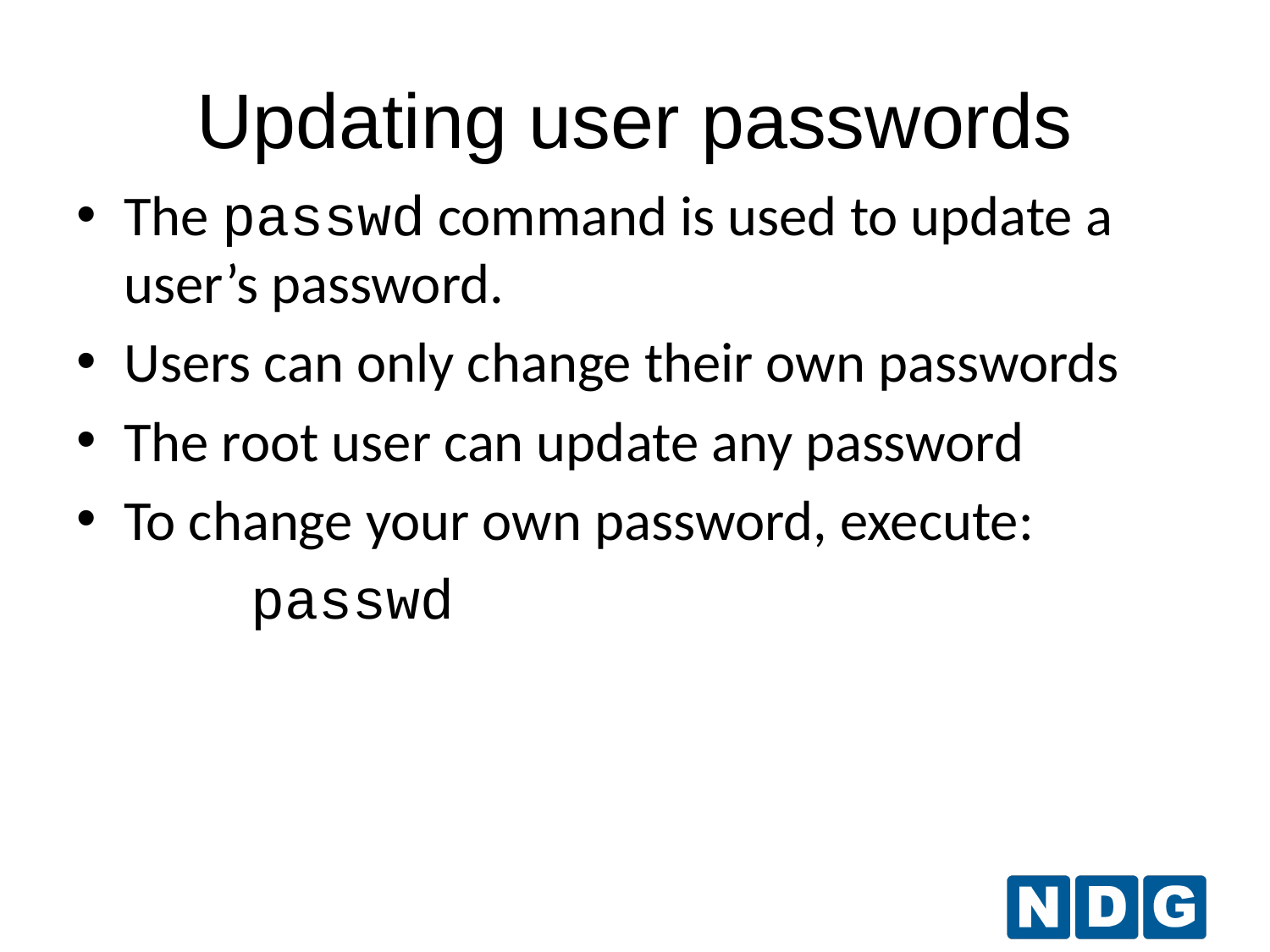

Updating user passwords
The passwd command is used to update a user’s password.
Users can only change their own passwords
The root user can update any password
To change your own password, execute:
passwd